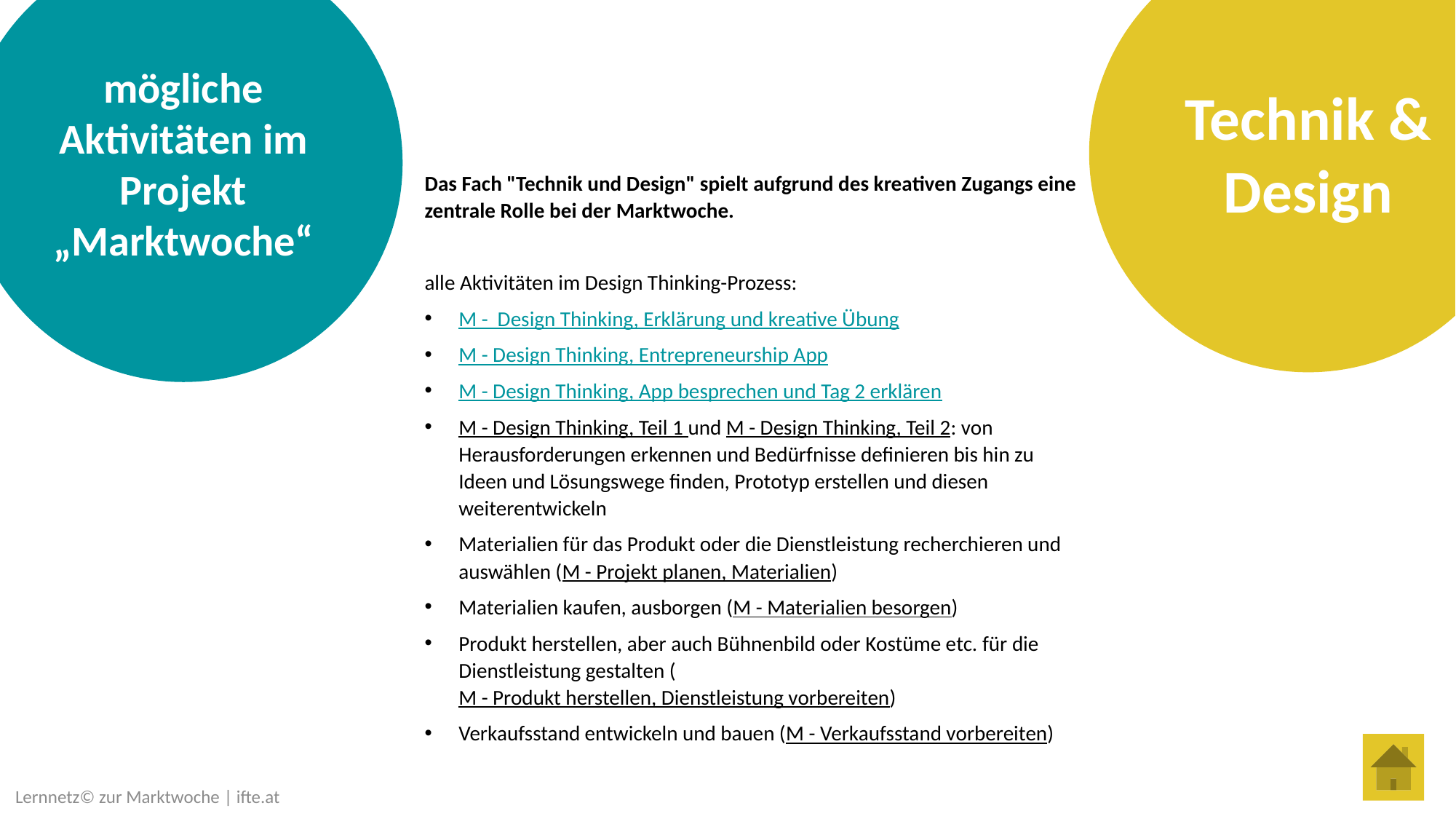

Technik & Design
Bezug zum Lehrplan
mögliche Aktivitäten im Projekt „Marktwoche“
Das Fach "Technik und Design" spielt aufgrund des kreativen Zugangs eine zentrale Rolle bei der Marktwoche.

alle Aktivitäten im Design Thinking-Prozess:
M -  Design Thinking, Erklärung und kreative Übung
M - Design Thinking, Entrepreneurship App
M - Design Thinking, App besprechen und Tag 2 erklären
M - Design Thinking, Teil 1 und M - Design Thinking, Teil 2: von Herausforderungen erkennen und Bedürfnisse definieren bis hin zu  Ideen und Lösungswege finden, Prototyp erstellen und diesen weiterentwickeln
Materialien für das Produkt oder die Dienstleistung recherchieren und auswählen (M - Projekt planen, Materialien)
Materialien kaufen, ausborgen (M - Materialien besorgen)
Produkt herstellen, aber auch Bühnenbild oder Kostüme etc. für die Dienstleistung gestalten (M - Produkt herstellen, Dienstleistung vorbereiten)
Verkaufsstand entwickeln und bauen (M - Verkaufsstand vorbereiten)
Design ist als ganzheitlicher Gestaltungs- und Problemlösungsprozess zu verstehen.
Design- und Technikprozesse münden in Erkenntnis-, Kompetenz- und Wissensgewinn. Damit hat der Unterrichtsgegenstand Relevanz für die aktuellen und zukünftigen Erlebniswirklichkeiten und Lebensrealitäten von Schülerinnen und Schülern und schafft so die Basis für Innovation und Weiterentwicklung in modernen Wissensgesellschaften.
Forschende, experimentierende und kreative Prozesse sowie die Gestaltung und Herstellung von funktionalen Produkten ermöglichen Technikmündigkeit, Interesse an Innovation und nachhaltiges Handeln.
Die Aufgabenstellungen ermöglichen Designprozesse, die Schülerinnen und Schüler ausgehend von einer Fragestellung oder einem Bedürfnis über die eigene Idee bis zur Fertigstellung des eigenen Produkts oder zur Lösung eines spezifischen Problems führen.
... die das Suchen und Finden von kreativen und innovativen Lösungswegen ebenso unterstützen wie kritische Selbsteinschätzung und Kritikfähigkeit.
Der Unterricht soll Schülerinnen und Schüler motivieren und befähigen, Projekte eigenständig auch im Alltagsleben umzusetzen.
Verschiedenste Materialien, Maschinen und Geräte sowie Verfahren sollen angewendet werden.
Kompetenzbereich Entwicklung: die Schülerinnen und Schüler können Probleme erkennen und Lösungswege entwickeln; Arbeitsschritte anhand von Skizzen und Modellen planen;

Lernnetz© zur Marktwoche | ifte.at